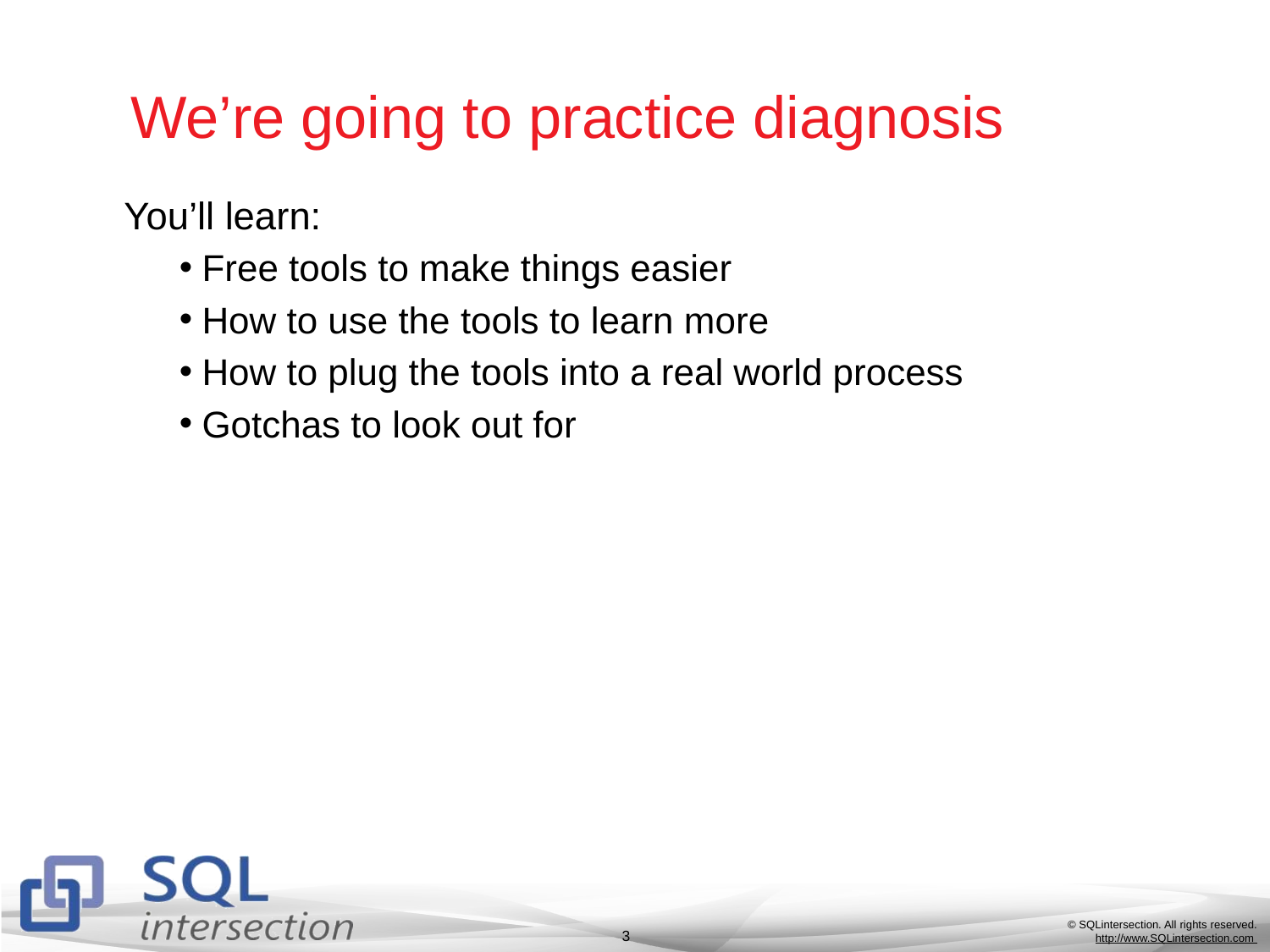

# We’re going to practice diagnosis
You’ll learn:
Free tools to make things easier
How to use the tools to learn more
How to plug the tools into a real world process
Gotchas to look out for